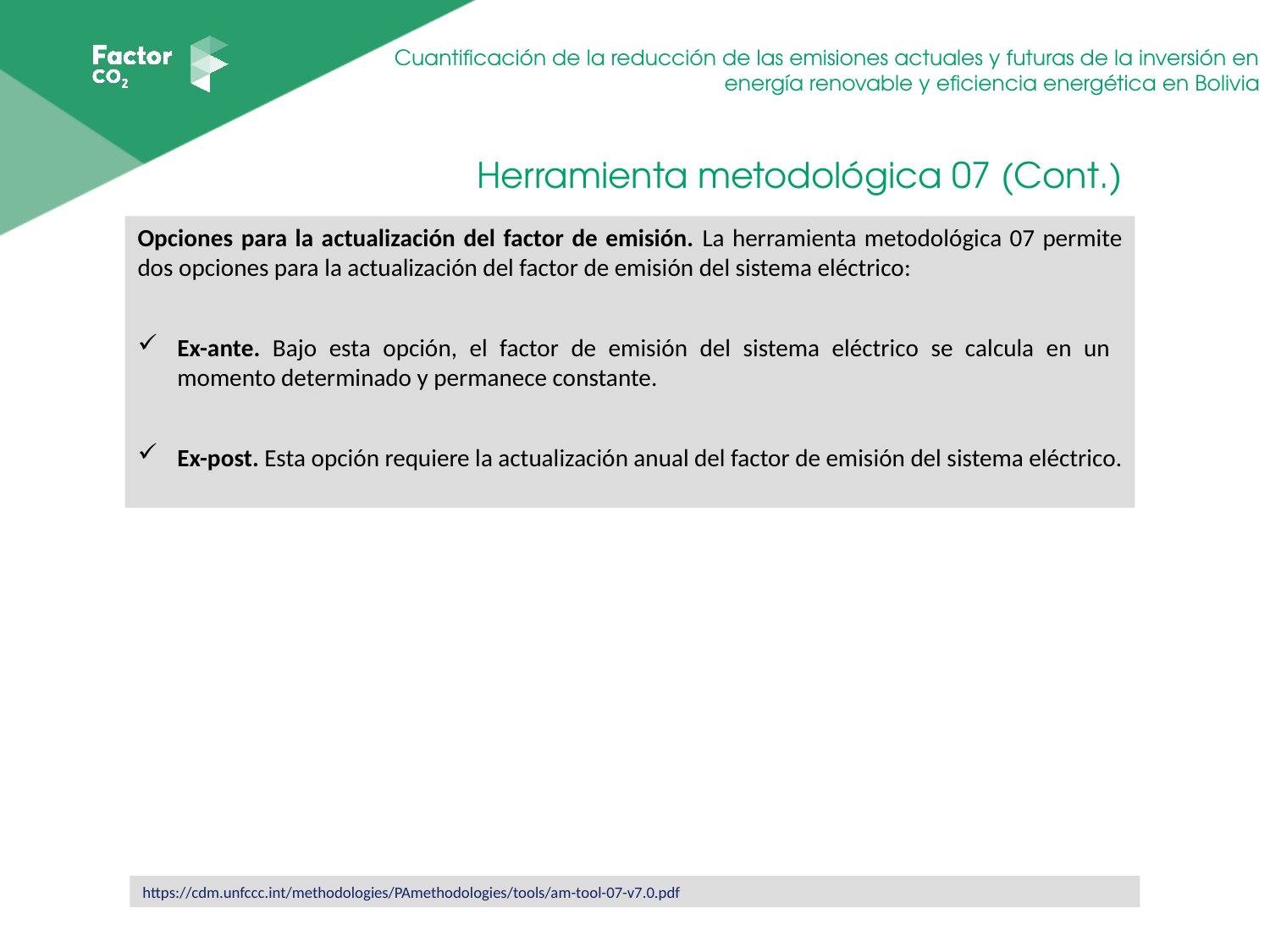

Herramienta metodológica 07 (Cont.)
Opciones para la actualización del factor de emisión. La herramienta metodológica 07 permite dos opciones para la actualización del factor de emisión del sistema eléctrico:

Ex-ante. Bajo esta opción, el factor de emisión del sistema eléctrico se calcula en un  momento determinado y permanece constante.

Ex-post. Esta opción requiere la actualización anual del factor de emisión del sistema eléctrico.
https://cdm.unfccc.int/methodologies/PAmethodologies/tools/am-tool-07-v7.0.pdf